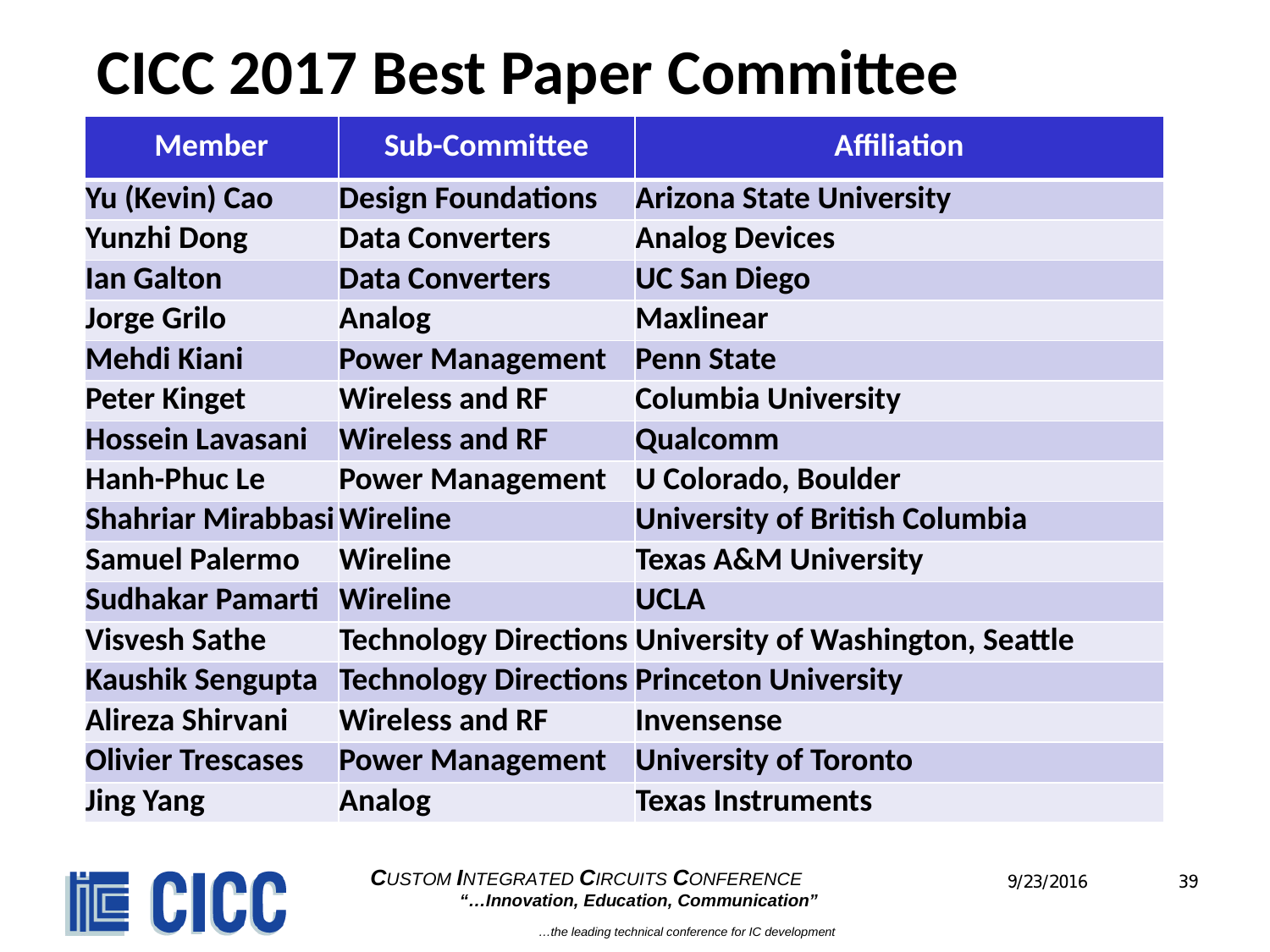

# CICC 2017 Best Paper Committee
| Member | Sub-Committee | Affiliation |
| --- | --- | --- |
| Yu (Kevin) Cao | Design Foundations | Arizona State University |
| Yunzhi Dong | Data Converters | Analog Devices |
| Ian Galton | Data Converters | UC San Diego |
| Jorge Grilo | Analog | Maxlinear |
| Mehdi Kiani | Power Management | Penn State |
| Peter Kinget | Wireless and RF | Columbia University |
| Hossein Lavasani | Wireless and RF | Qualcomm |
| Hanh-Phuc Le | Power Management | U Colorado, Boulder |
| Shahriar Mirabbasi | Wireline | University of British Columbia |
| Samuel Palermo | Wireline | Texas A&M University |
| Sudhakar Pamarti | Wireline | UCLA |
| Visvesh Sathe | Technology Directions | University of Washington, Seattle |
| Kaushik Sengupta | Technology Directions | Princeton University |
| Alireza Shirvani | Wireless and RF | Invensense |
| Olivier Trescases | Power Management | University of Toronto |
| Jing Yang | Analog | Texas Instruments |